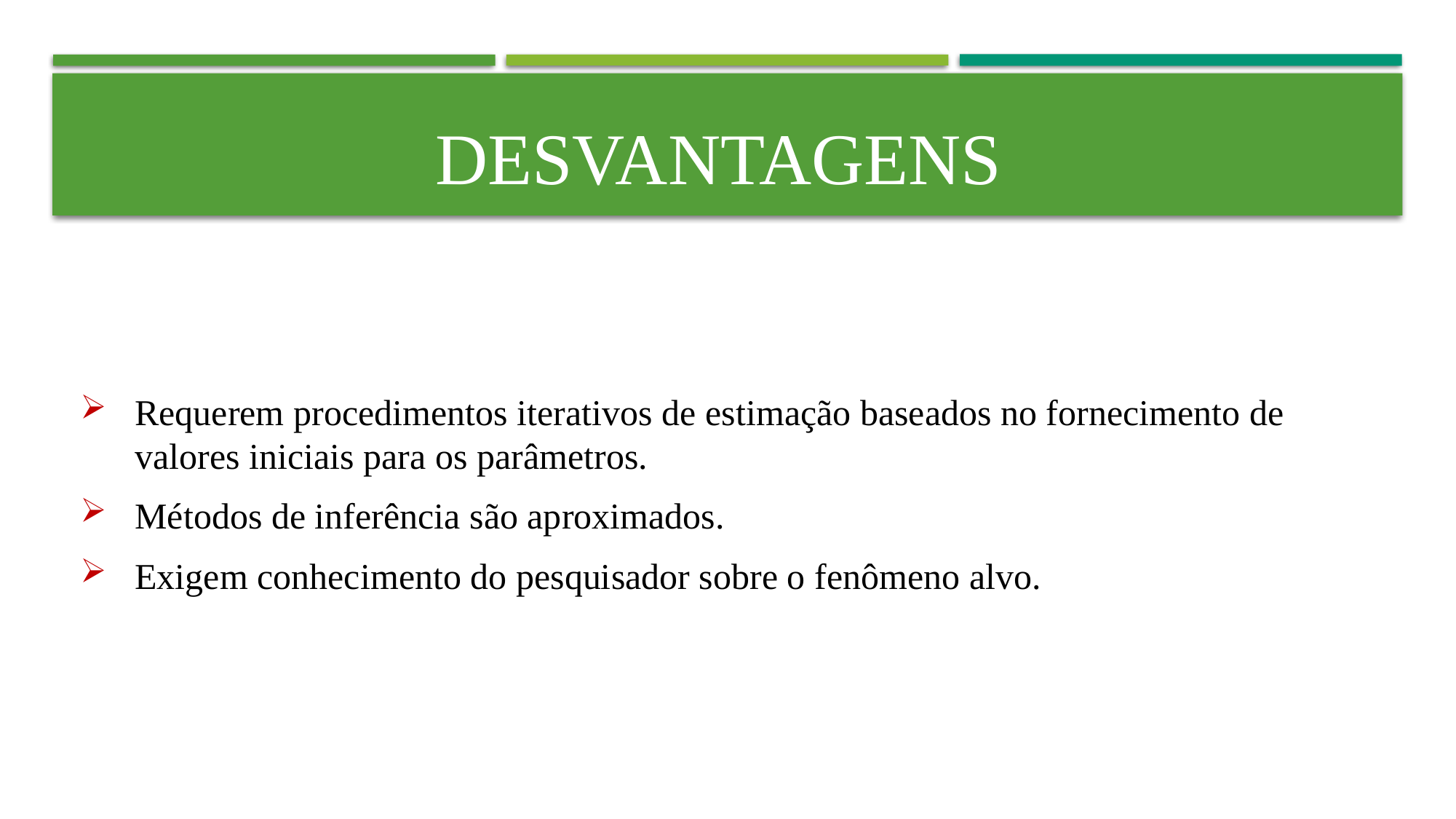

# desvantagens
Requerem procedimentos iterativos de estimação baseados no fornecimento de valores iniciais para os parâmetros.
Métodos de inferência são aproximados.
Exigem conhecimento do pesquisador sobre o fenômeno alvo.